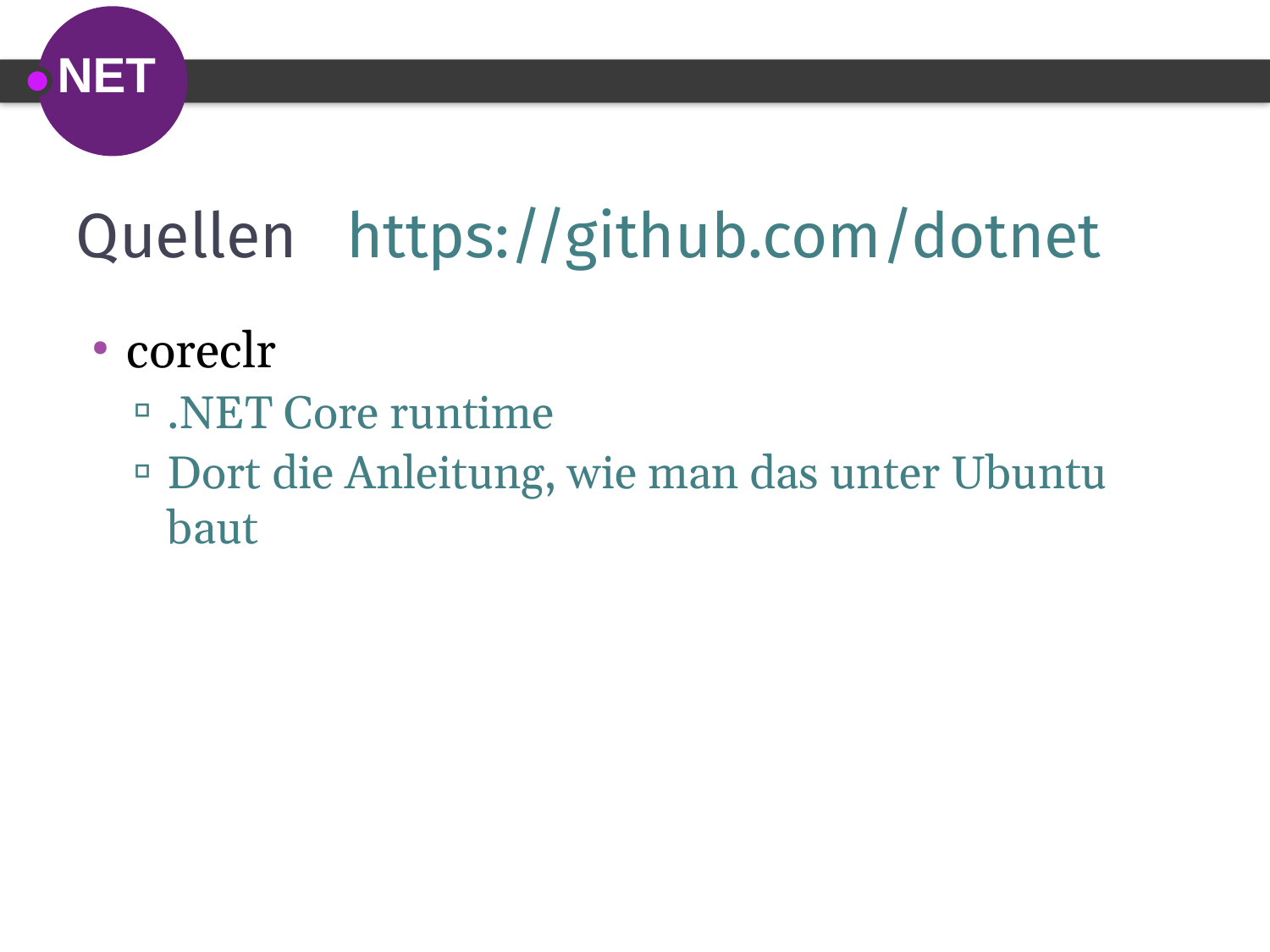

# Quellen   https://github.com/dotnet
coreclr
.NET Core runtime
Dort die Anleitung, wie man das unter Ubuntu baut